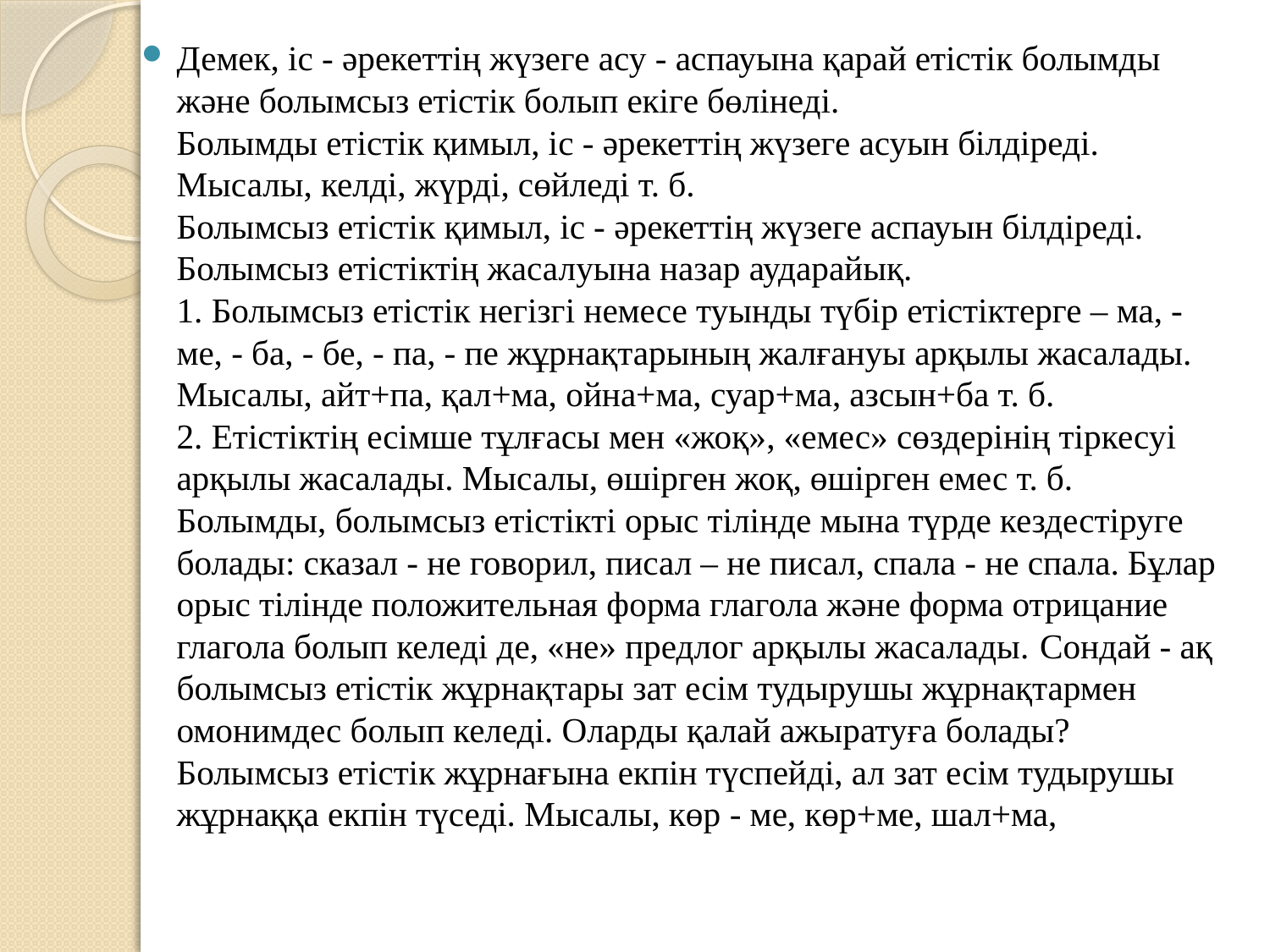

Демек, іс - әрекеттің жүзеге асу - аспауына қарай етістік болымды және болымсыз етістік болып екіге бөлінеді.
Болымды етістік қимыл, іс - әрекеттің жүзеге асуын білдіреді. Мысалы, келді, жүрді, сөйледі т. б.
Болымсыз етістік қимыл, іс - әрекеттің жүзеге аспауын білдіреді.
Болымсыз етістіктің жасалуына назар аударайық.
1. Болымсыз етістік негізгі немесе туынды түбір етістіктерге – ма, - ме, - ба, - бе, - па, - пе жұрнақтарының жалғануы арқылы жасалады. Мысалы, айт+па, қал+ма, ойна+ма, суар+ма, азсын+ба т. б.
2. Етістіктің есімше тұлғасы мен «жоқ», «емес» сөздерінің тіркесуі арқылы жасалады. Мысалы, өшірген жоқ, өшірген емес т. б.
Болымды, болымсыз етістікті орыс тілінде мына түрде кездестіруге болады: сказал - не говорил, писал – не писал, спала - не спала. Бұлар орыс тілінде положительная форма глагола және форма отрицание глагола болып келеді де, «не» предлог арқылы жасалады. Сондай - ақ болымсыз етістік жұрнақтары зат есім тудырушы жұрнақтармен омонимдес болып келеді. Оларды қалай ажыратуға болады? Болымсыз етістік жұрнағына екпін түспейді, ал зат есім тудырушы жұрнаққа екпін түседі. Мысалы, көр - ме, көр+ме, шал+ма,